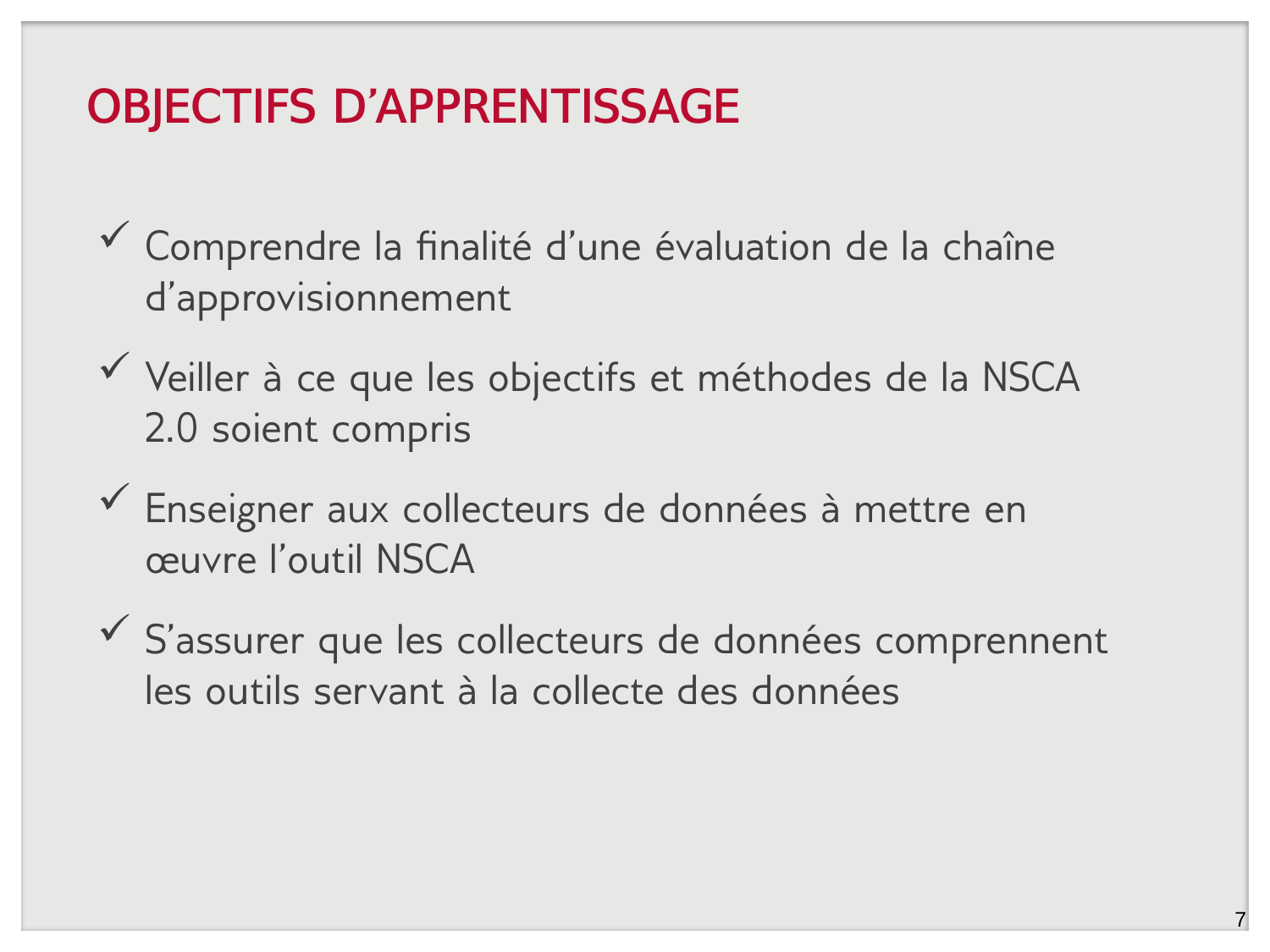

OBJECTIFS D’APPRENTISSAGE
Comprendre la finalité d’une évaluation de la chaîne d’approvisionnement
Veiller à ce que les objectifs et méthodes de la NSCA 2.0 soient compris
Enseigner aux collecteurs de données à mettre en œuvre l’outil NSCA
S’assurer que les collecteurs de données comprennent les outils servant à la collecte des données